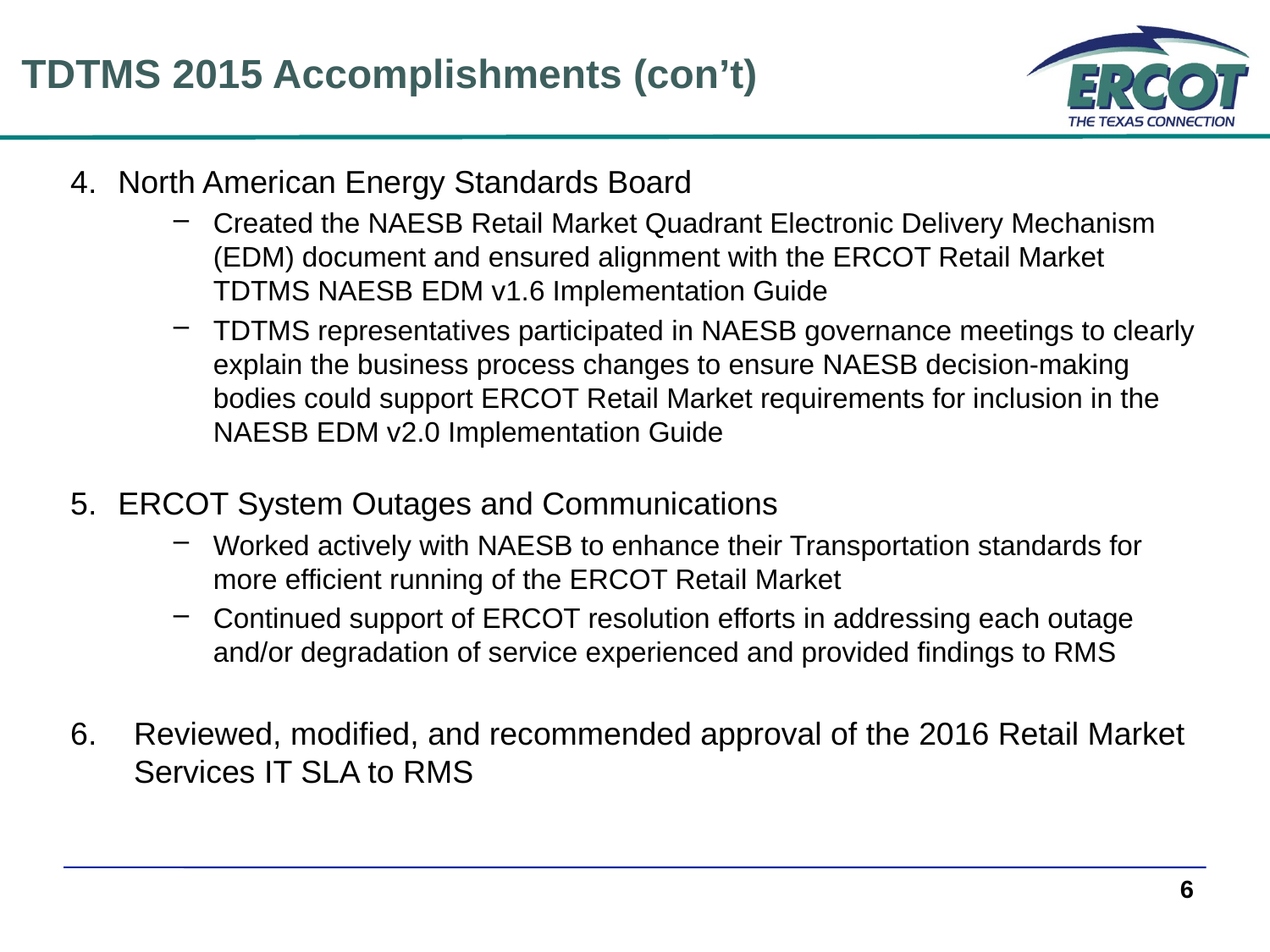

TDTMS 2015 Accomplishments (con’t)
North American Energy Standards Board
Created the NAESB Retail Market Quadrant Electronic Delivery Mechanism (EDM) document and ensured alignment with the ERCOT Retail Market TDTMS NAESB EDM v1.6 Implementation Guide
TDTMS representatives participated in NAESB governance meetings to clearly explain the business process changes to ensure NAESB decision-making bodies could support ERCOT Retail Market requirements for inclusion in the NAESB EDM v2.0 Implementation Guide

ERCOT System Outages and Communications
Worked actively with NAESB to enhance their Transportation standards for more efficient running of the ERCOT Retail Market
Continued support of ERCOT resolution efforts in addressing each outage and/or degradation of service experienced and provided findings to RMS

Reviewed, modified, and recommended approval of the 2016 Retail Market Services IT SLA to RMS
6